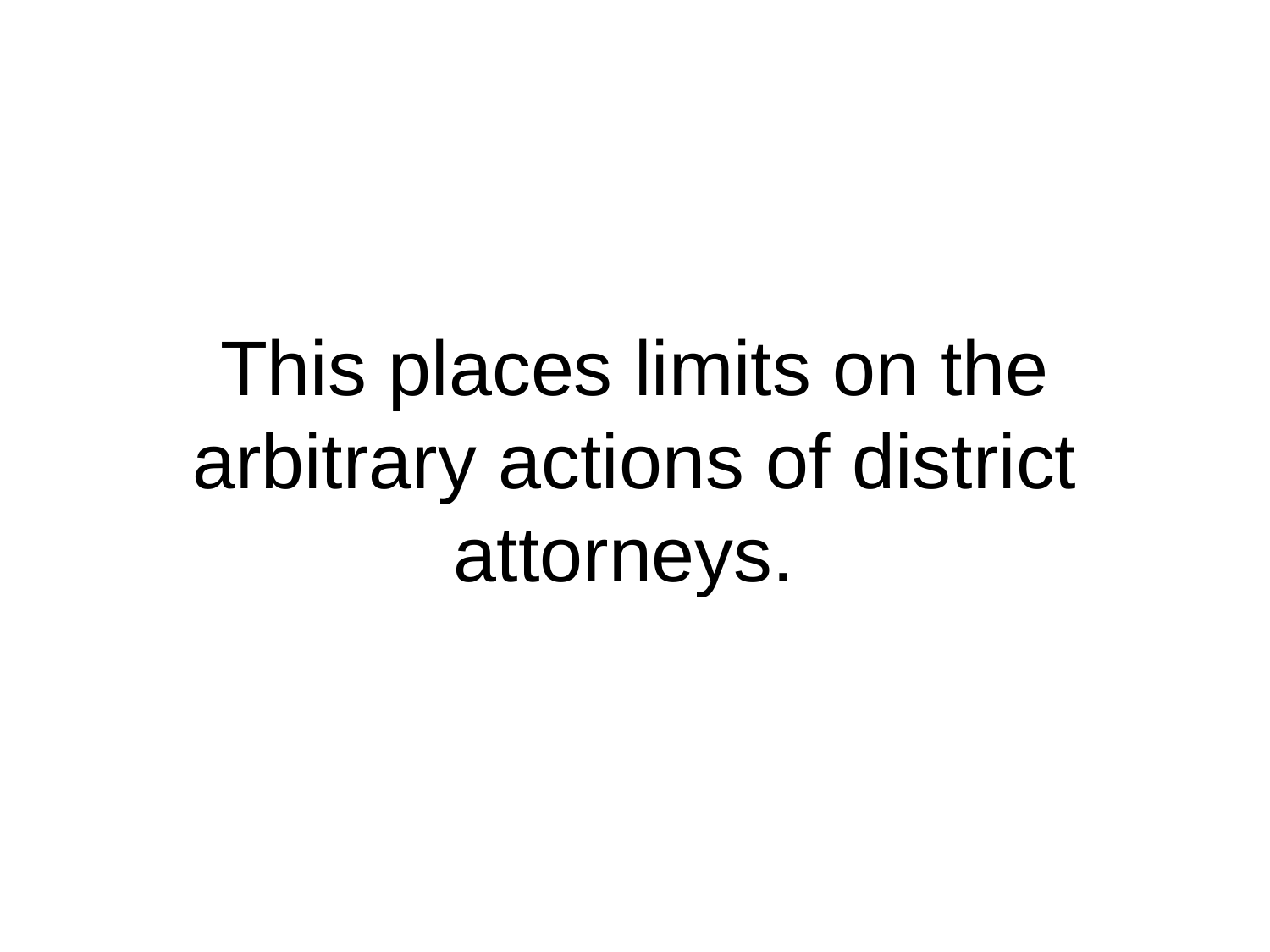

# This places limits on the arbitrary actions of district attorneys.